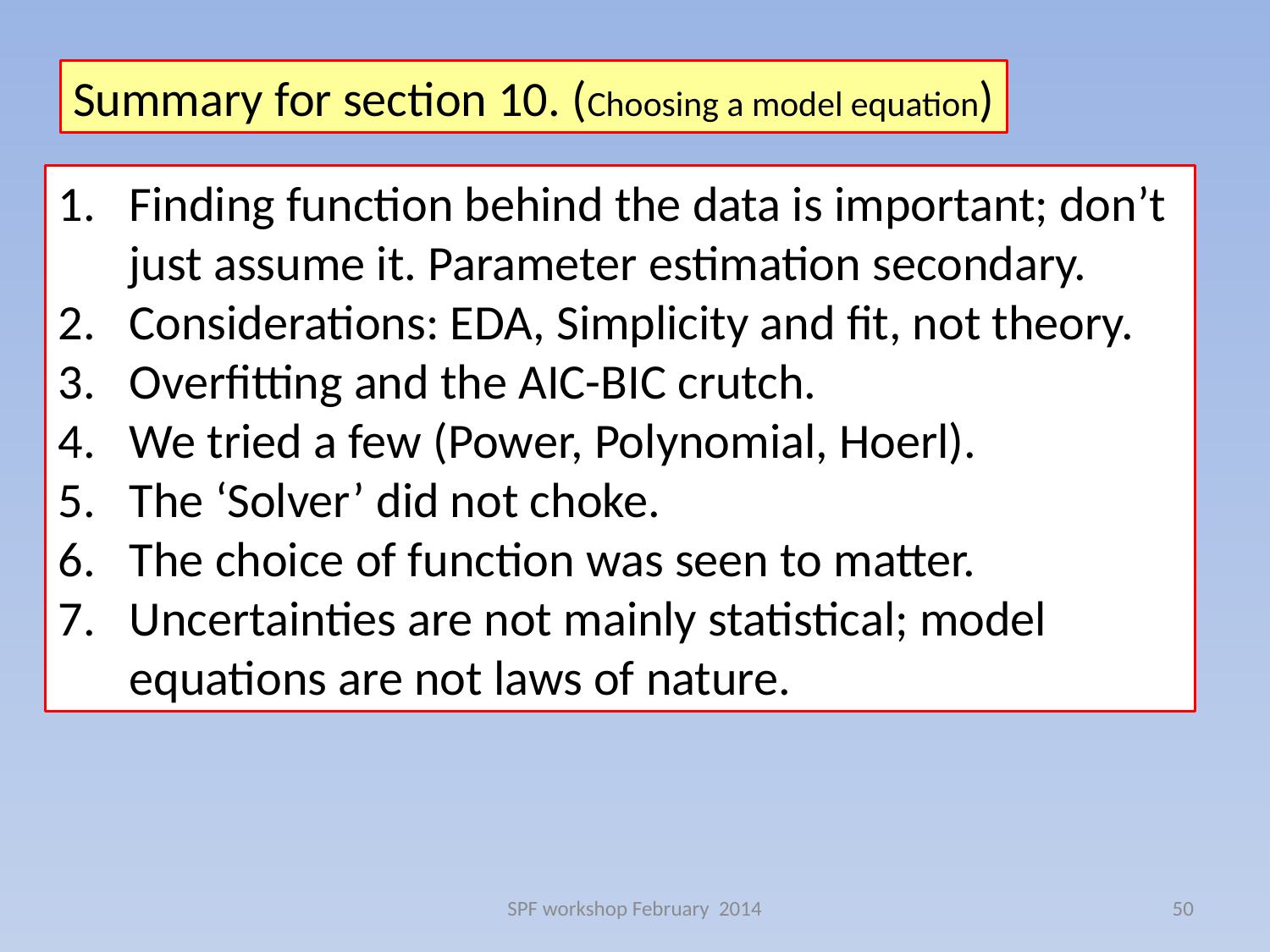

Summary for section 10. (Choosing a model equation)
Finding function behind the data is important; don’t just assume it. Parameter estimation secondary.
Considerations: EDA, Simplicity and fit, not theory.
Overfitting and the AIC-BIC crutch.
We tried a few (Power, Polynomial, Hoerl).
The ‘Solver’ did not choke.
The choice of function was seen to matter.
Uncertainties are not mainly statistical; model equations are not laws of nature.
SPF workshop February  2014
50